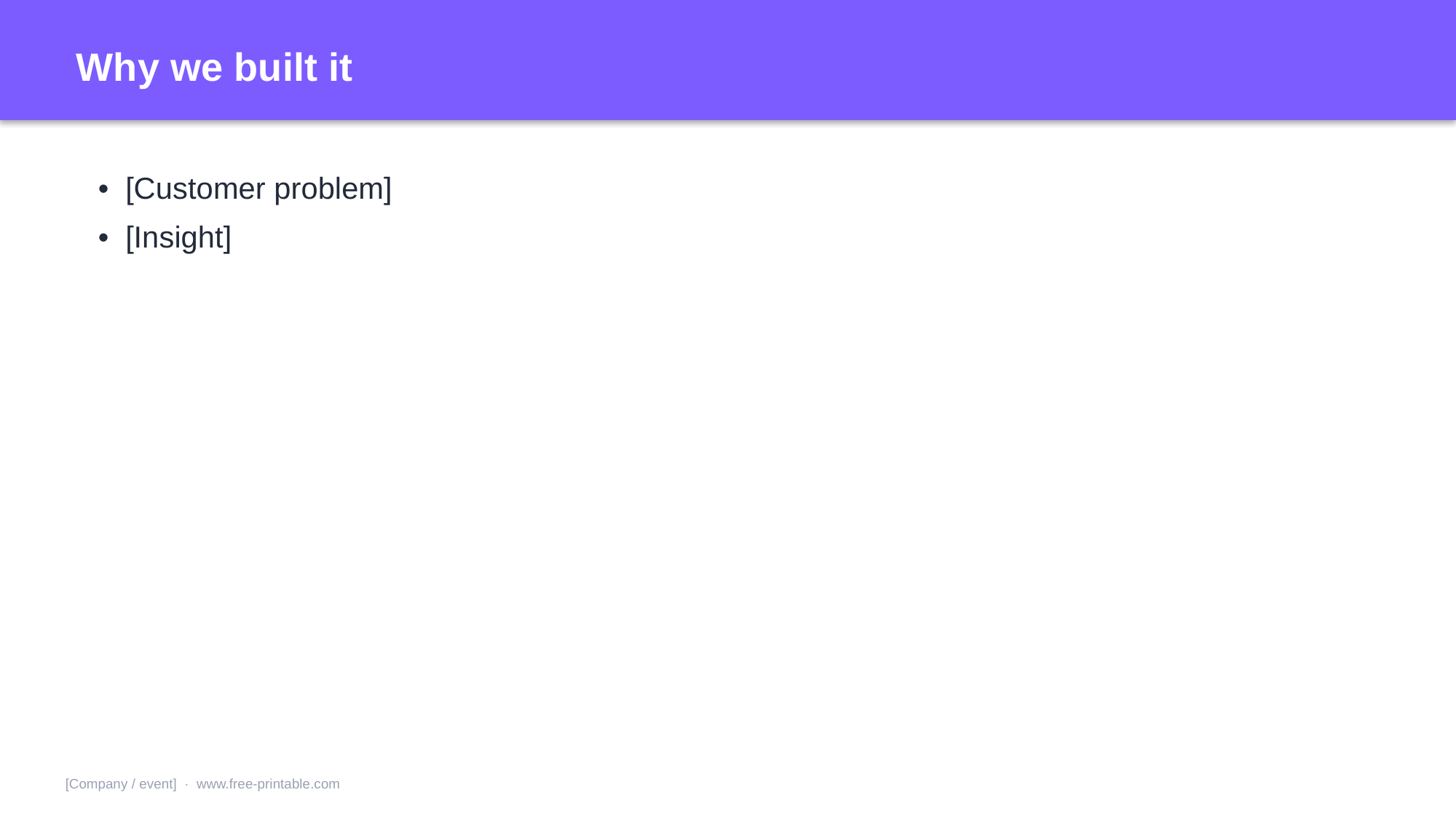

Why we built it
•  [Customer problem]
•  [Insight]
[Company / event]  ·  www.free-printable.com